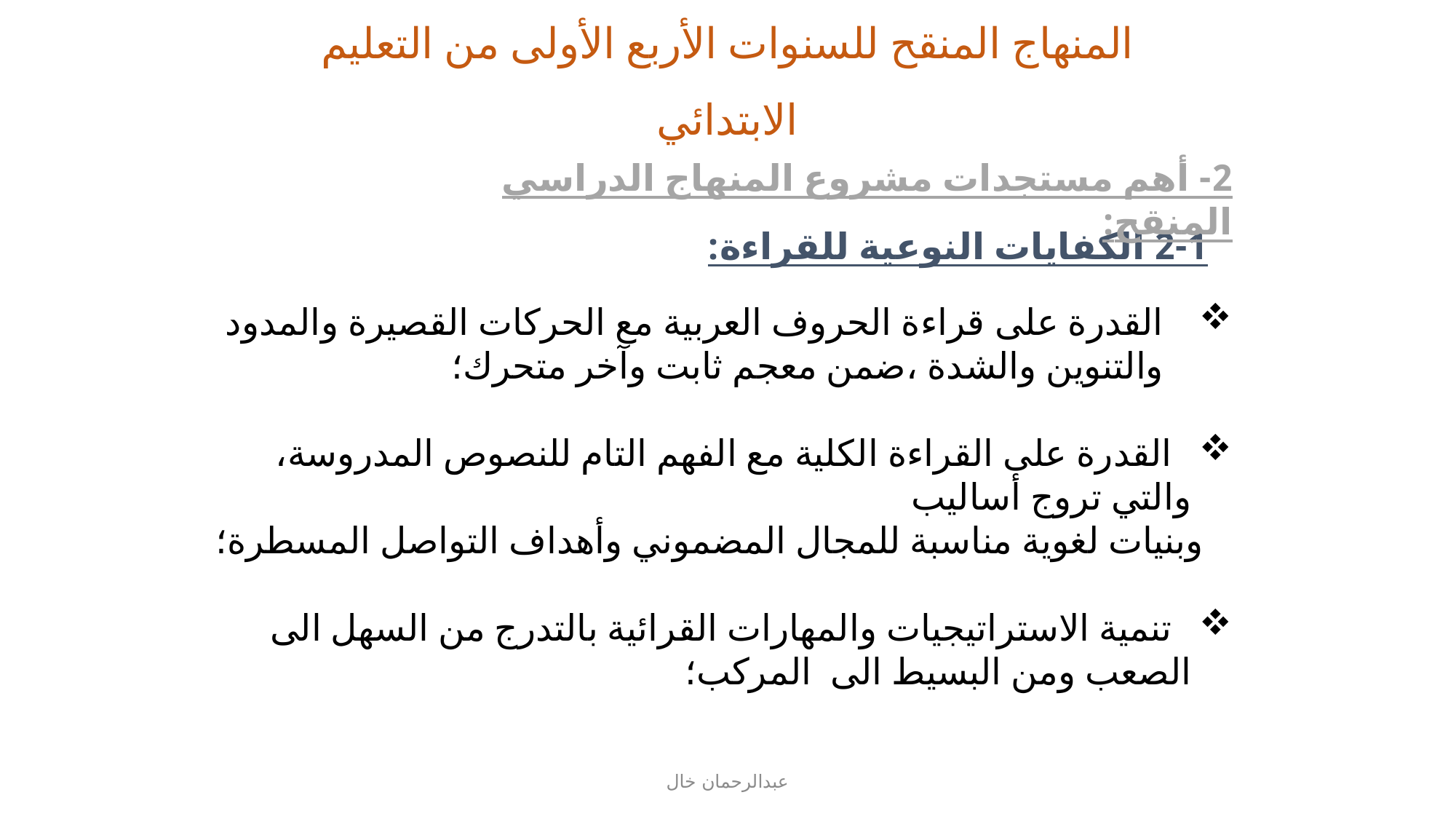

# المنهاج المنقح للسنوات الأربع الأولى من التعليم الابتدائي
2- أهم مستجدات مشروع المنهاج الدراسي المنقح:

2-1 الكفايات النوعية للقراءة:
القدرة على قراءة الحروف العربية مع الحركات القصيرة والمدود والتنوين والشدة ،ضمن معجم ثابت وآخر متحرك؛

  القدرة على القراءة الكلية مع الفهم التام للنصوص المدروسة، والتي تروج أساليب
   وبنيات لغوية مناسبة للمجال المضموني وأهداف التواصل المسطرة؛

  تنمية الاستراتيجيات والمهارات القرائية بالتدرج من السهل الى الصعب ومن البسيط الى  المركب؛

عبدالرحمان خال